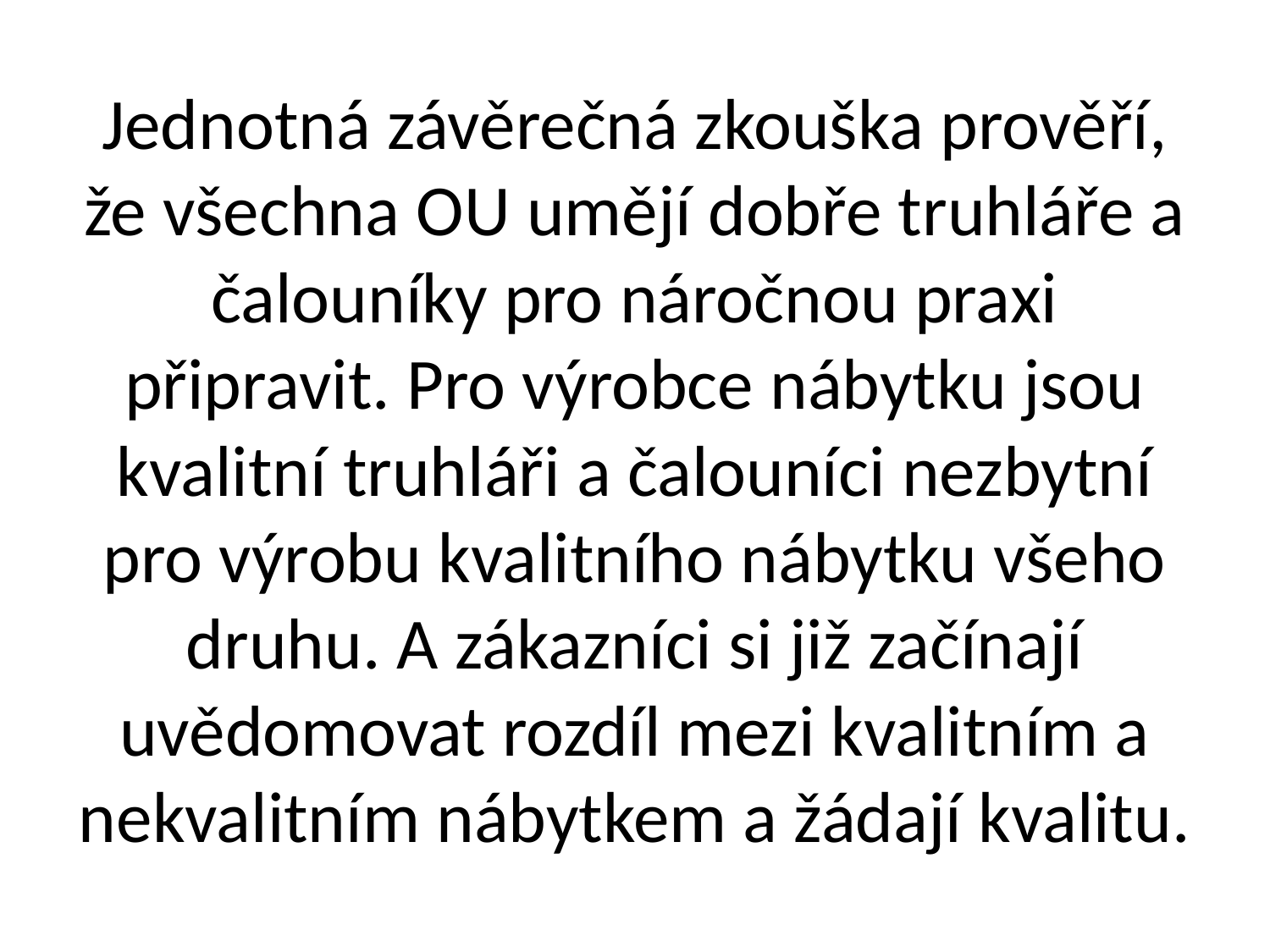

# Jednotná závěrečná zkouška prověří, že všechna OU umějí dobře truhláře a čalouníky pro náročnou praxi připravit. Pro výrobce nábytku jsou kvalitní truhláři a čalouníci nezbytní pro výrobu kvalitního nábytku všeho druhu. A zákazníci si již začínají uvědomovat rozdíl mezi kvalitním a nekvalitním nábytkem a žádají kvalitu.